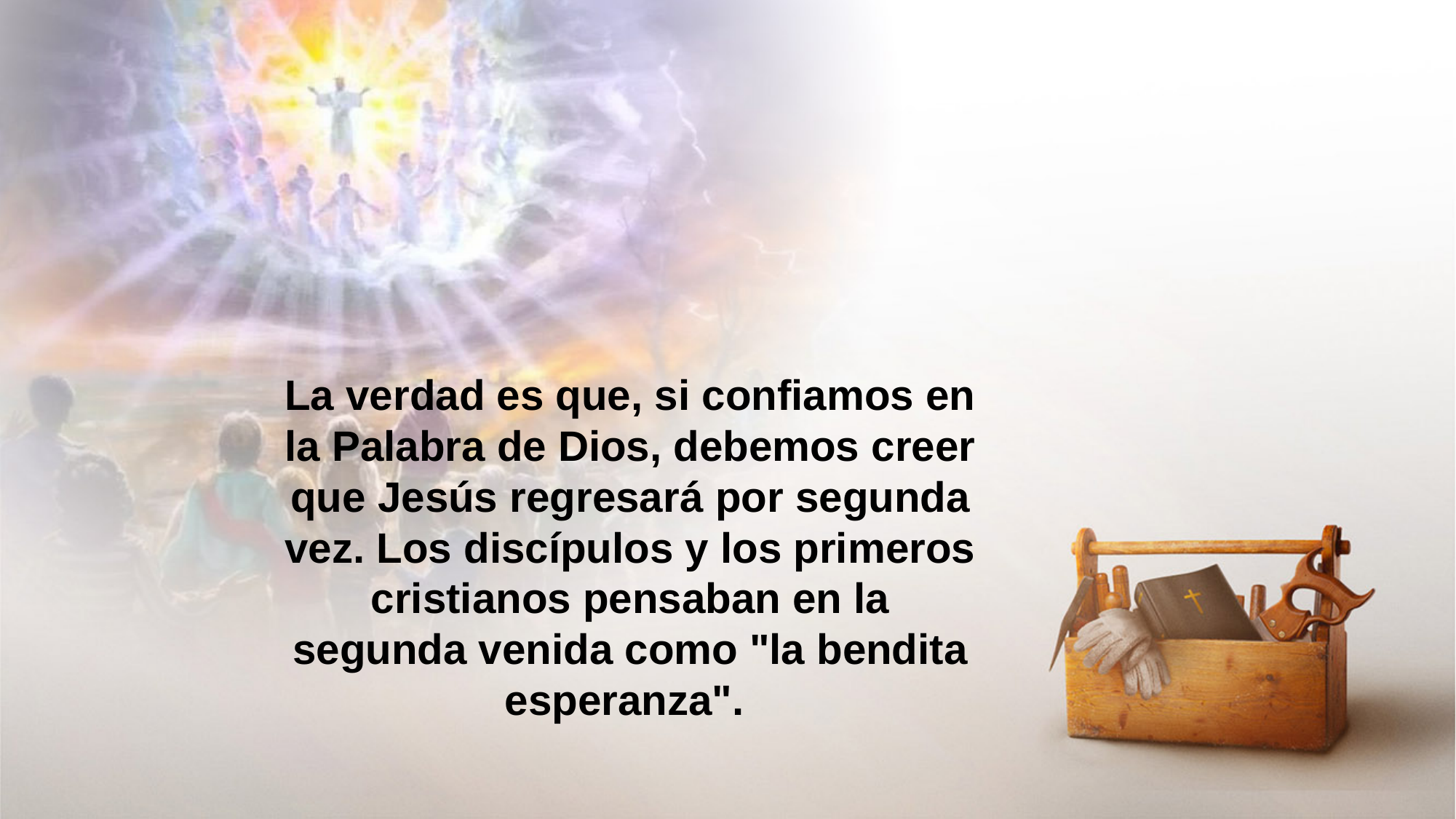

La verdad es que, si confiamos en la Palabra de Dios, debemos creer que Jesús regresará por segunda vez. Los discípulos y los primeros cristianos pensaban en la segunda venida como "la bendita esperanza".